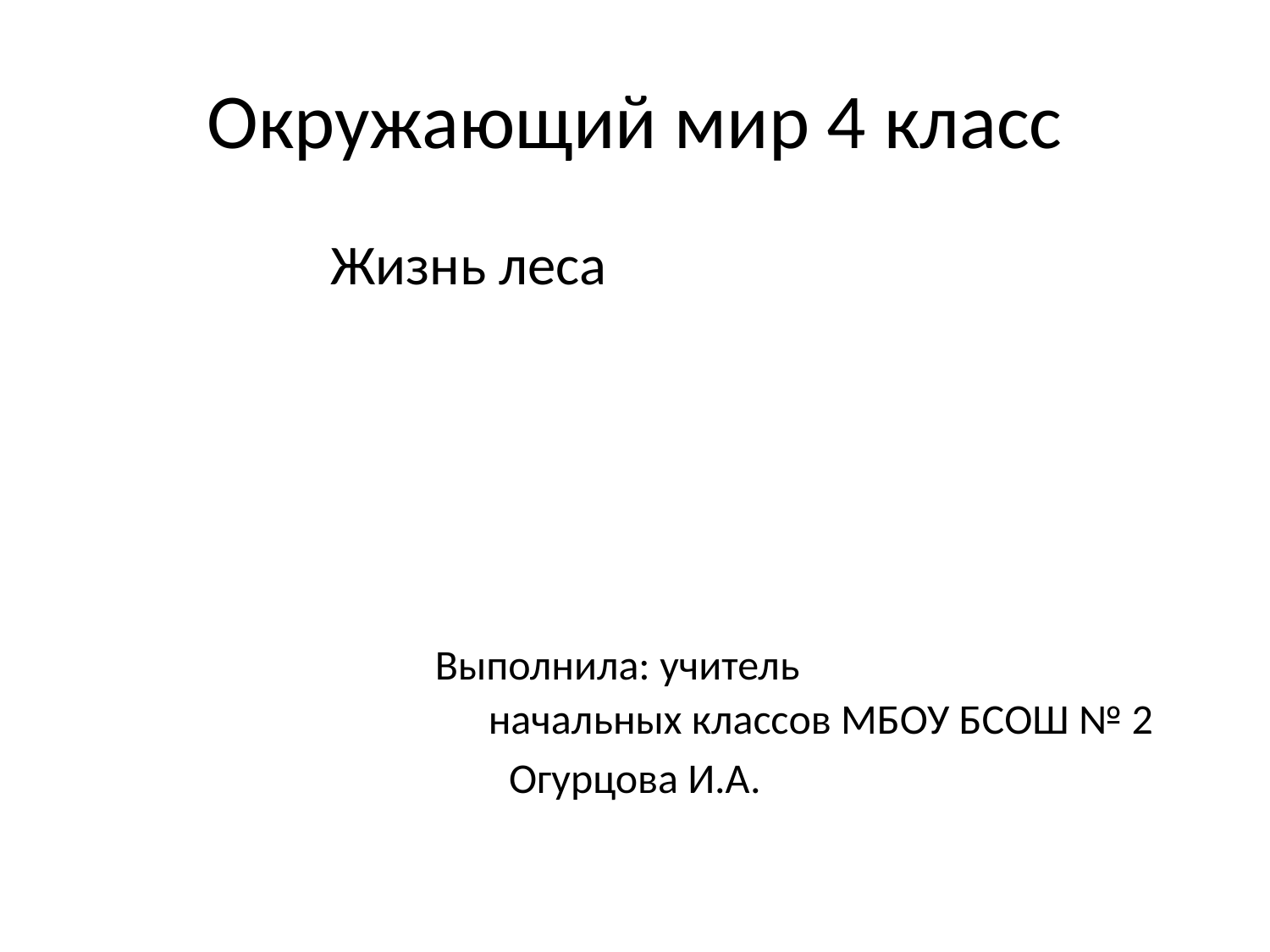

# Окружающий мир 4 класс
                    Жизнь леса

                            Выполнила: учитель                                                                                 начальных классов МБОУ БСОШ № 2
Огурцова И.А.